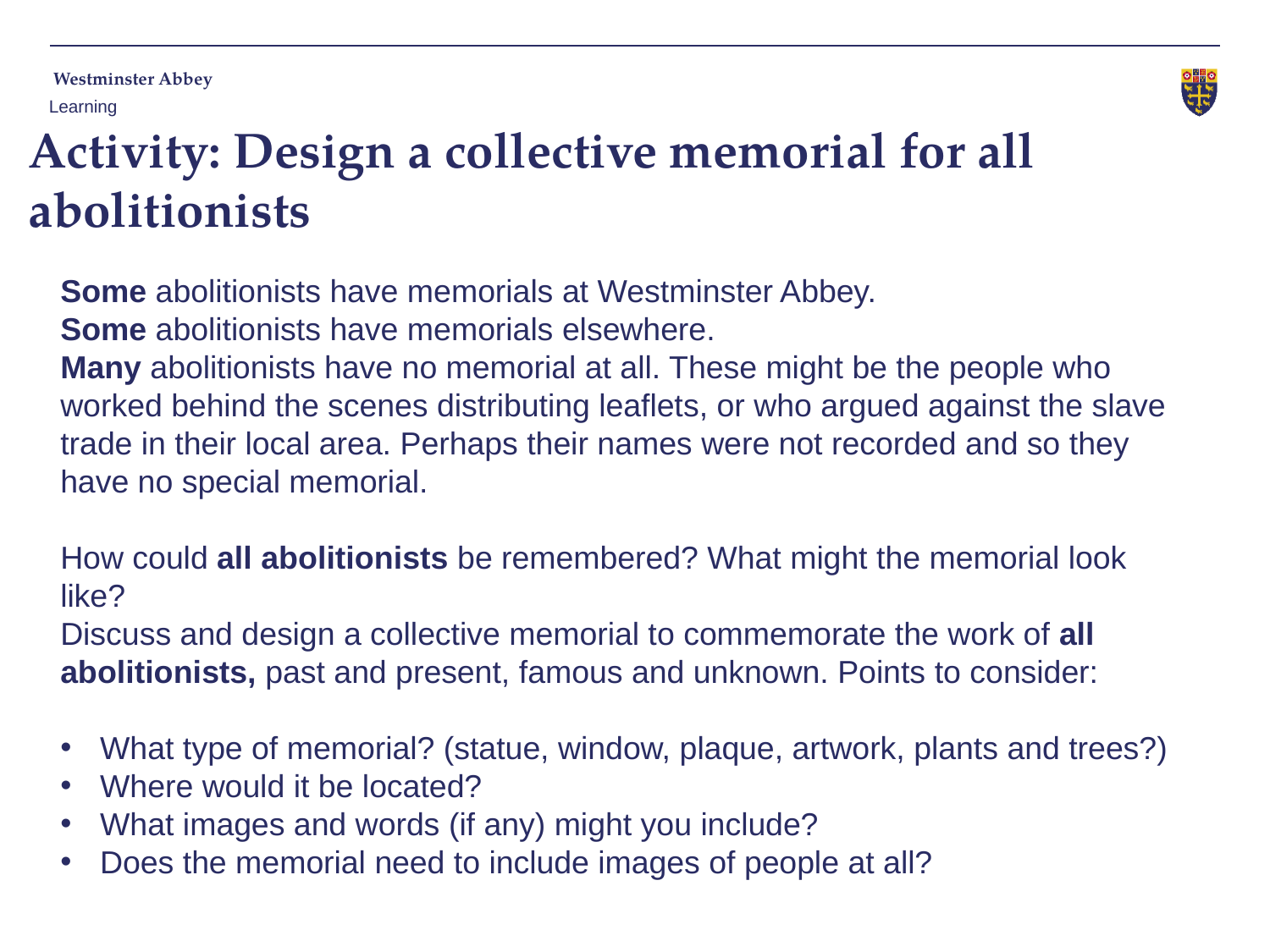

Learning
# Activity: Design a collective memorial for all abolitionists

Some abolitionists have memorials at Westminster Abbey.
Some abolitionists have memorials elsewhere.
Many abolitionists have no memorial at all. These might be the people who worked behind the scenes distributing leaflets, or who argued against the slave trade in their local area. Perhaps their names were not recorded and so they have no special memorial.

How could all abolitionists be remembered? What might the memorial look like?
Discuss and design a collective memorial to commemorate the work of all abolitionists, past and present, famous and unknown. Points to consider:

What type of memorial? (statue, window, plaque, artwork, plants and trees?)
Where would it be located?
What images and words (if any) might you include?
Does the memorial need to include images of people at all?